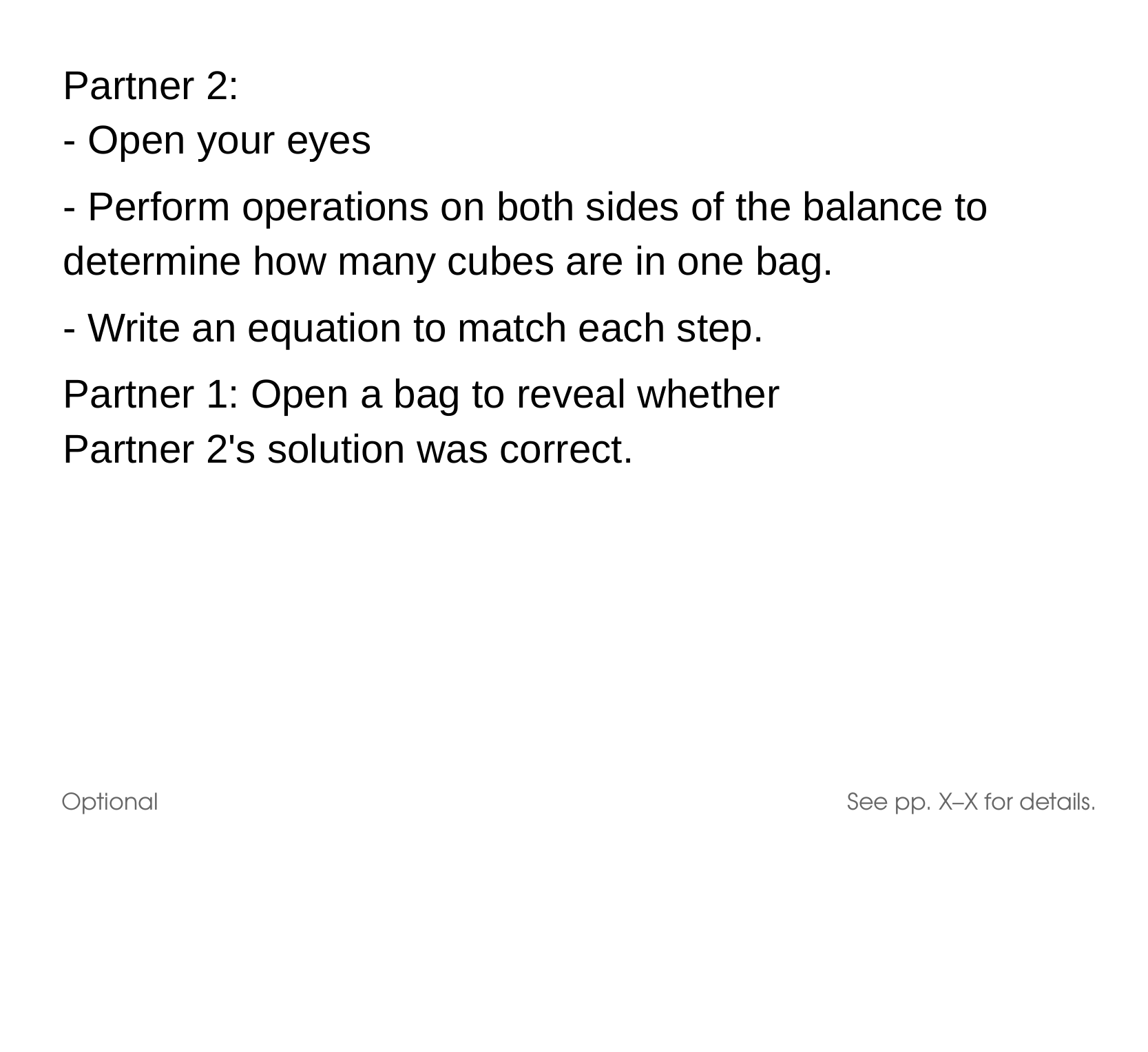

Partner 2:
- Open your eyes
- Perform operations on both sides of the balance to determine how many cubes are in one bag.
- Write an equation to match each step.
Partner 1: Open a bag to reveal whether
​Partner 2's solution was correct.
Optional
See pp. X–X for details.